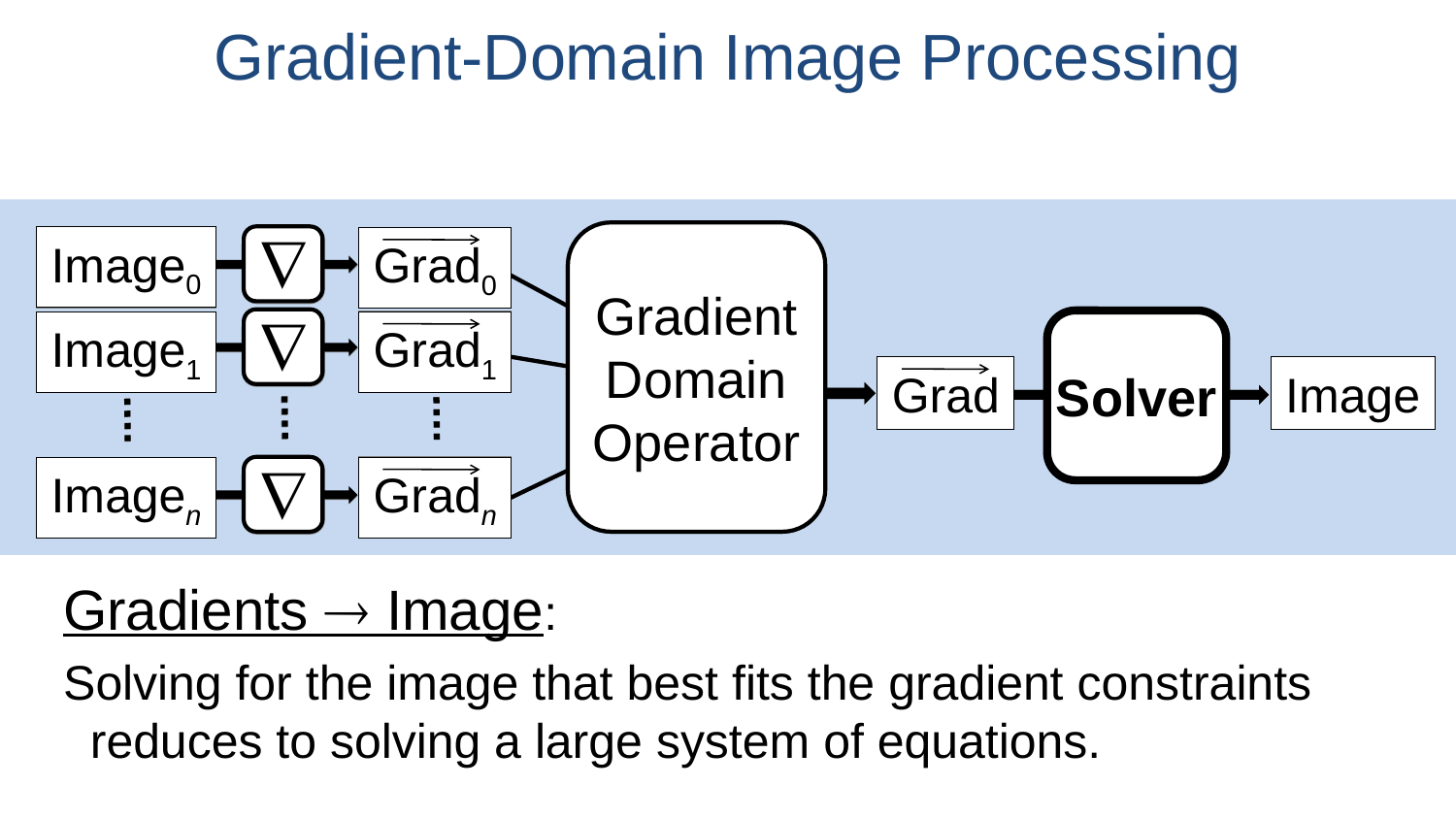

# Gradient-Domain Image Processing

Gradients → Image:
Solving for the image that best fits the gradient constraints
reduces to solving a large system of equations.

Gradient
Domain
Operator
Image0
∇
Grad0

Solver
∇
Grad1
Image1

Grad
Image

Gradn
Imagen
∇

Gradient
Domain
Operator

Gradient
Domain
Operator

Gradient
Domain
Operator
Grad

∇

∇

∇

Image0
Image1
Imagen
Image0
Image1
Imagen
Image0
Image1
Imagen
∇

∇

∇

Grad0
Grad1
Gradn
∇

∇

∇

Grad0
Grad1
Gradn
Grad0
Grad1
Gradn
Solver

Solver
Image

Solver

Grad
Image
Grad
Image